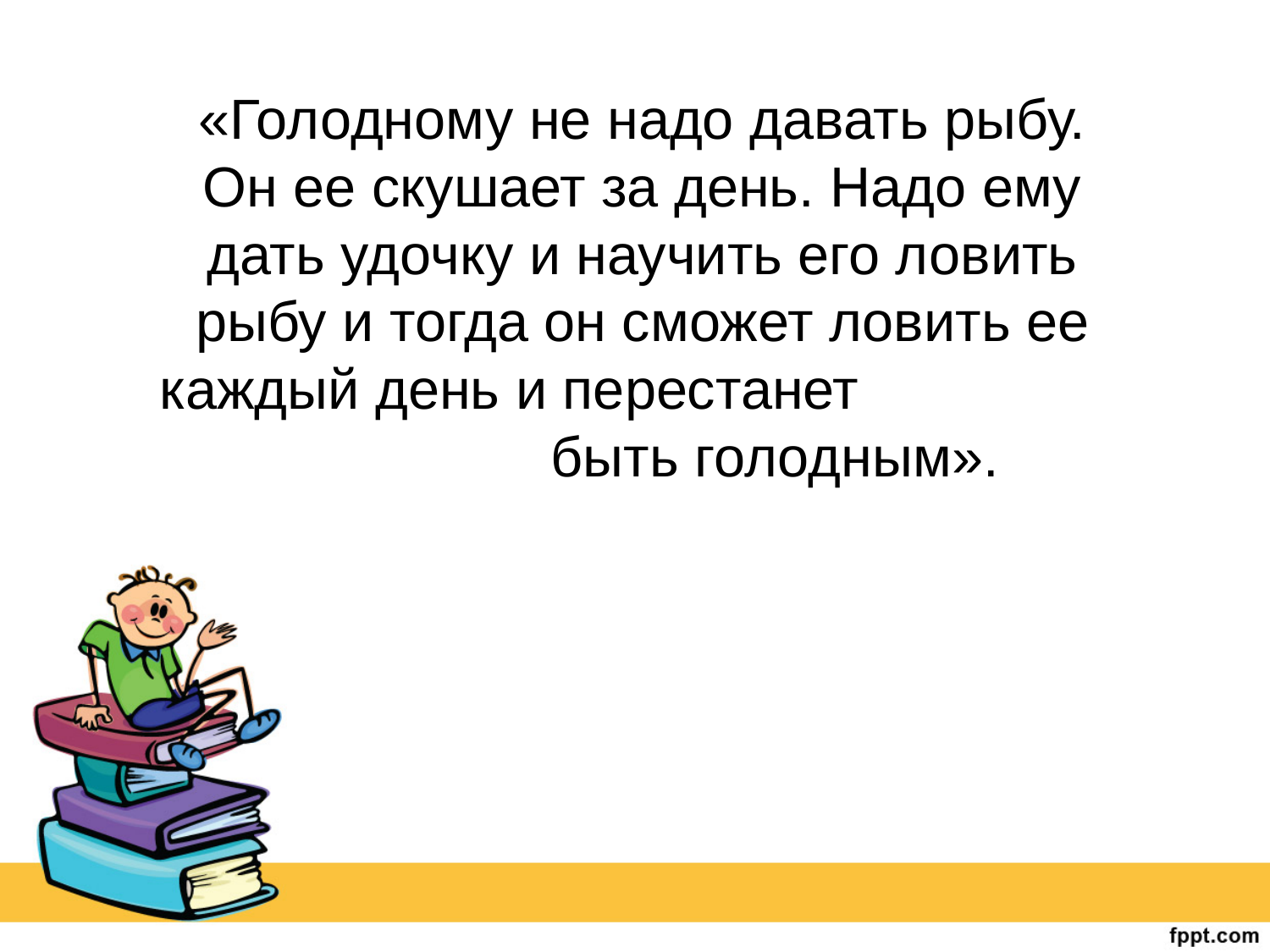

«Голодному не надо давать рыбу. Он ее скушает за день. Надо ему дать удочку и научить его ловить рыбу и тогда он сможет ловить ее каждый день и перестанет                                   быть голодным».